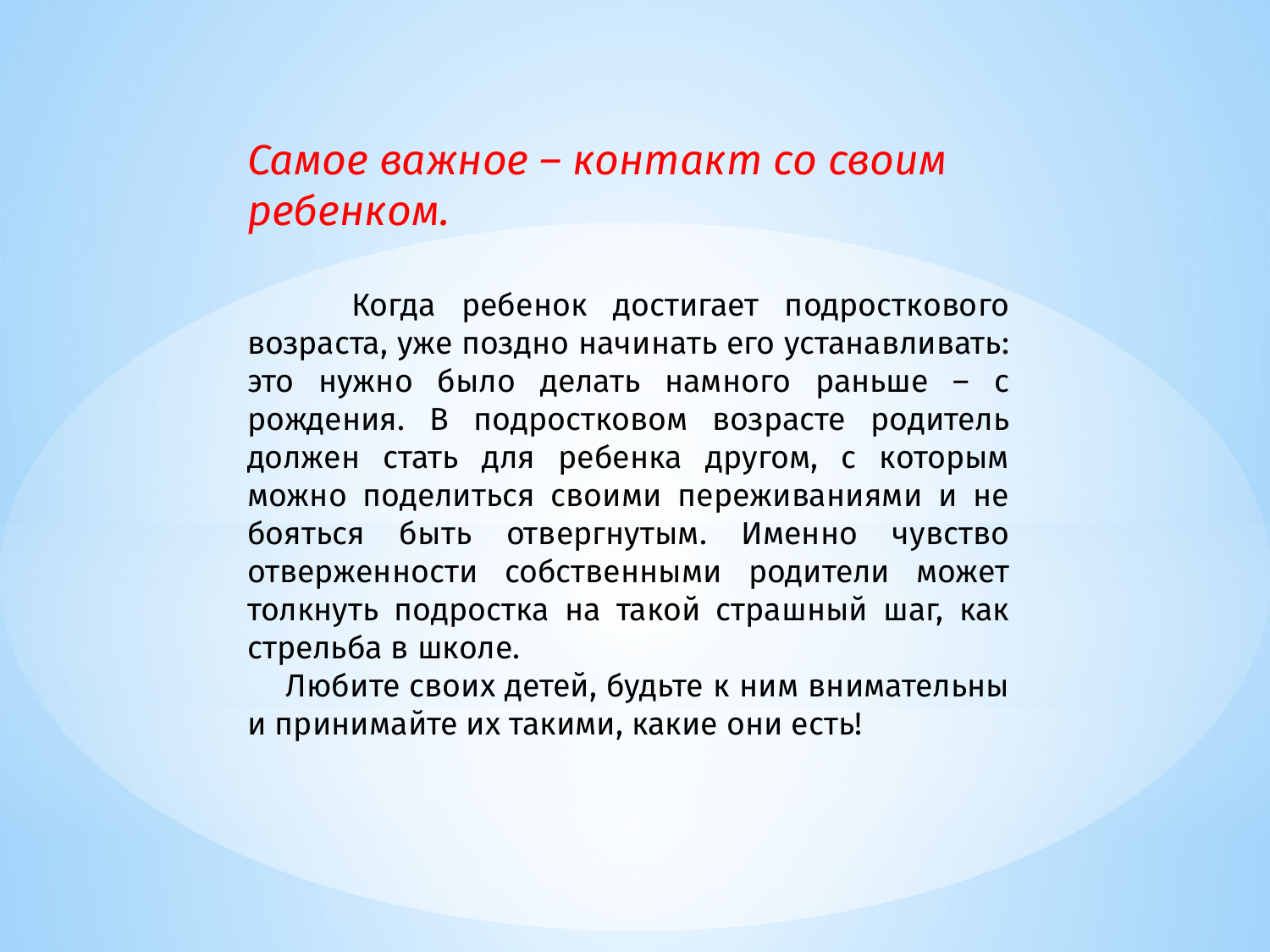

Самое важное – контакт со своим ребенком.

    Когда ребенок достигает подросткового возраста, уже поздно начинать его устанавливать: это нужно было делать намного раньше – с рождения. В подростковом возрасте родитель должен стать для ребенка другом, с которым можно поделиться своими переживаниями и не бояться быть отвергнутым. Именно чувство отверженности собственными родители может толкнуть подростка на такой страшный шаг, как стрельба в школе.
    Любите своих детей, будьте к ним внимательны и принимайте их такими, какие они есть!